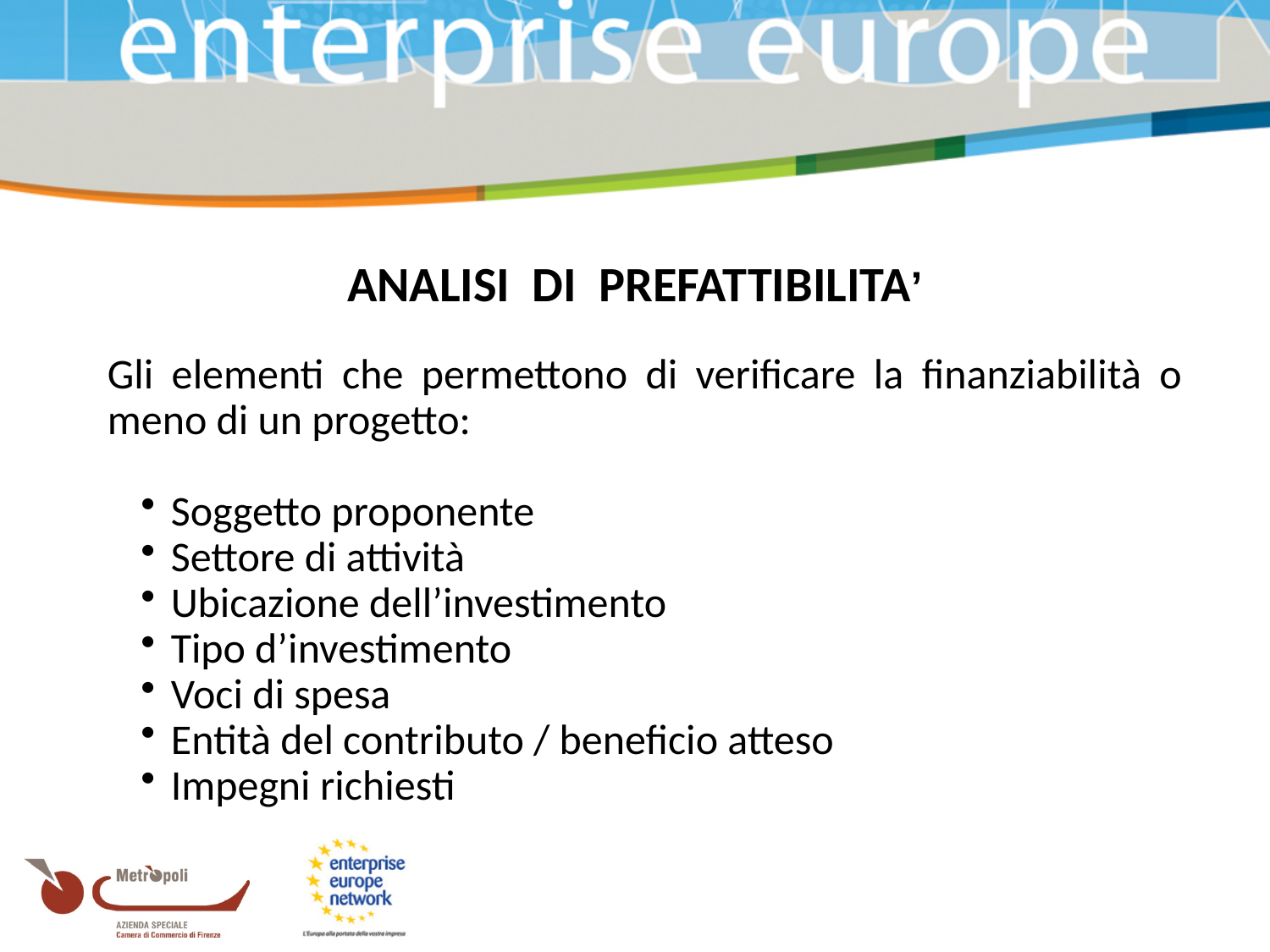

ANALISI  DI  PREFATTIBILITA’
Gli elementi che permettono di verificare la finanziabilità o meno di un progetto:

Soggetto proponente
Settore di attività
Ubicazione dell’investimento
Tipo d’investimento
Voci di spesa
Entità del contributo / beneficio atteso
Impegni richiesti